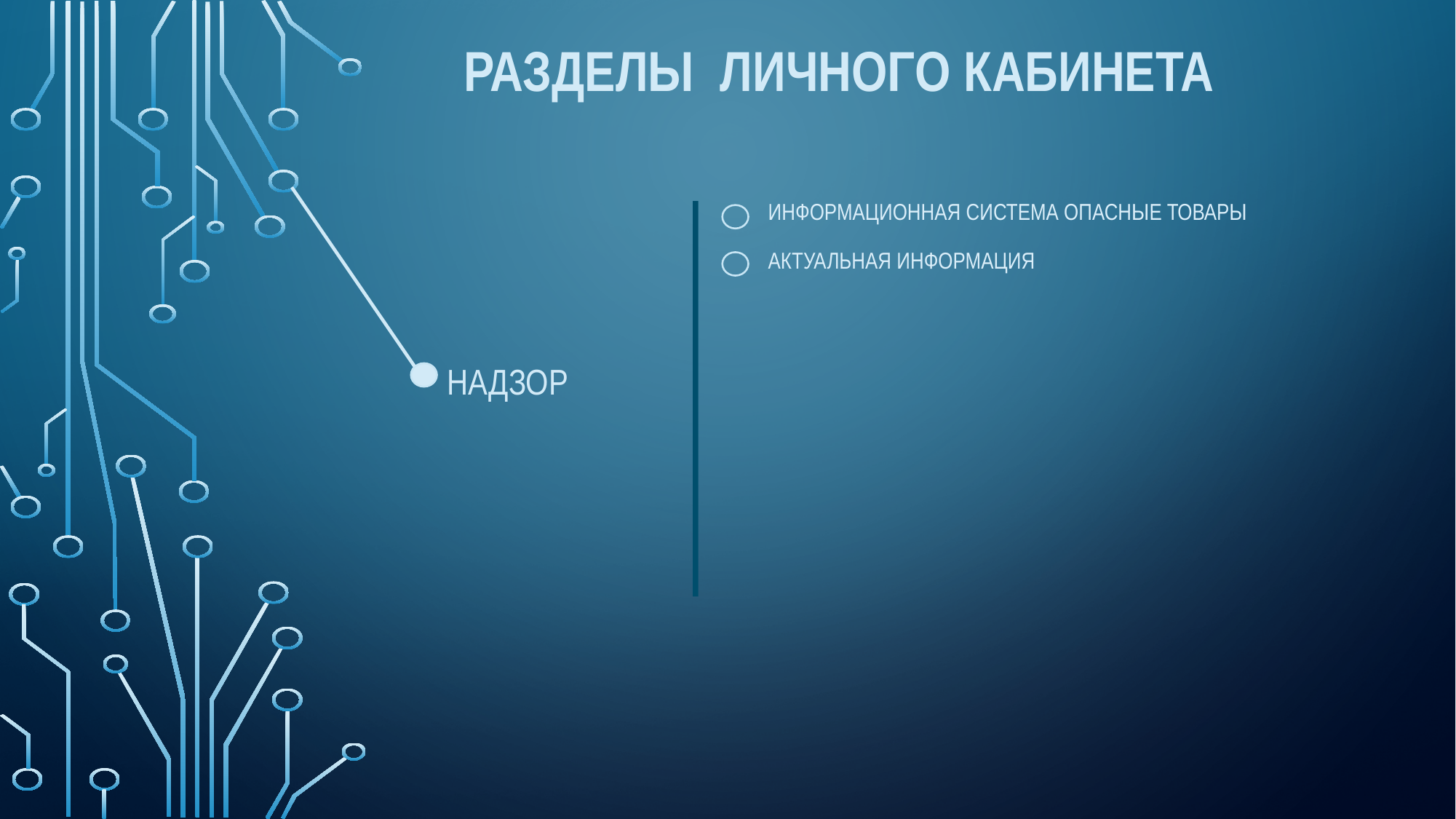

# Разделы  личного кабинета

информационная система Опасные товары
Актуальная информация

Надзор